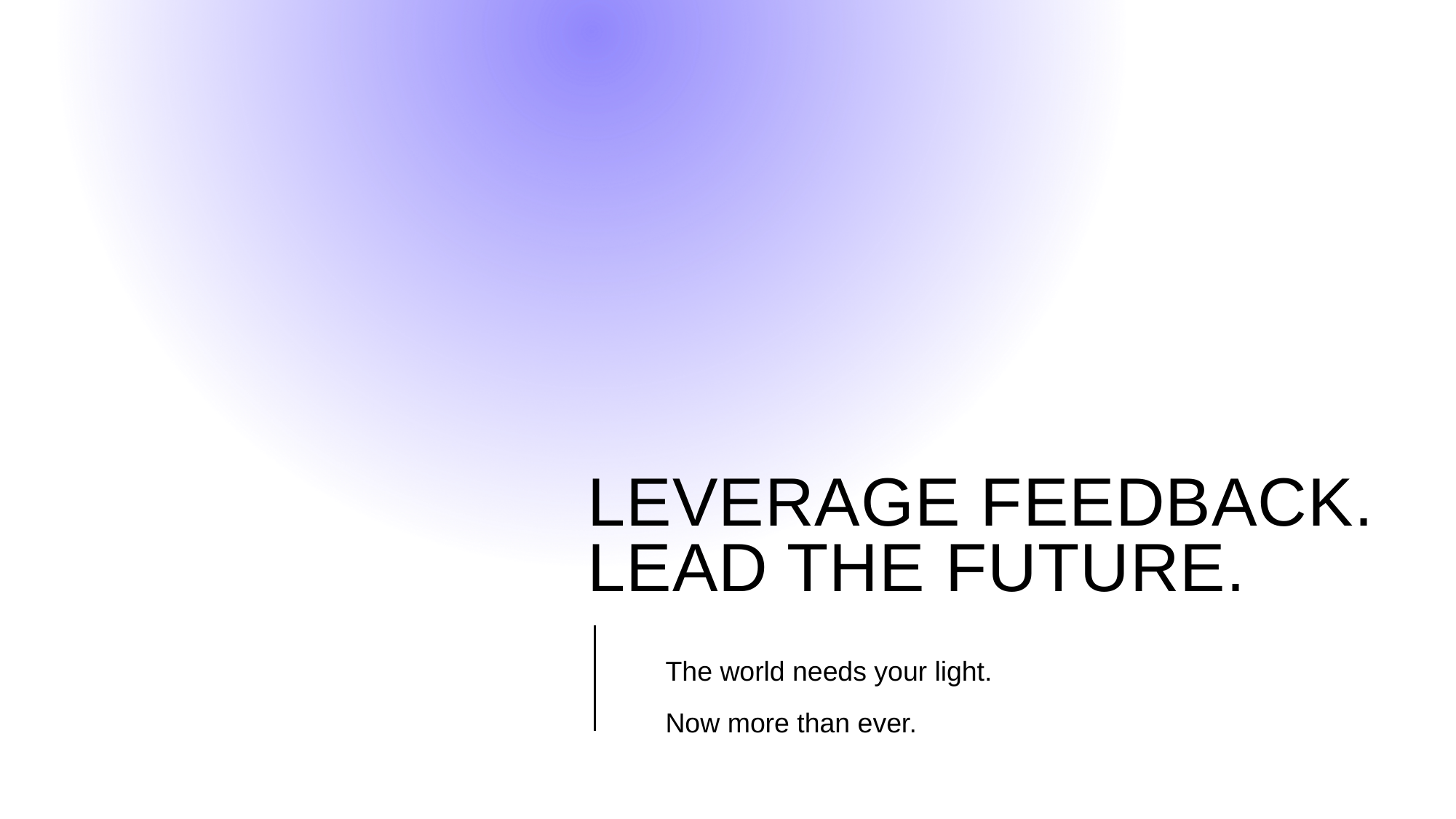

# Leverage Feedback. Lead the future.
The world needs your light.
Now more than ever.